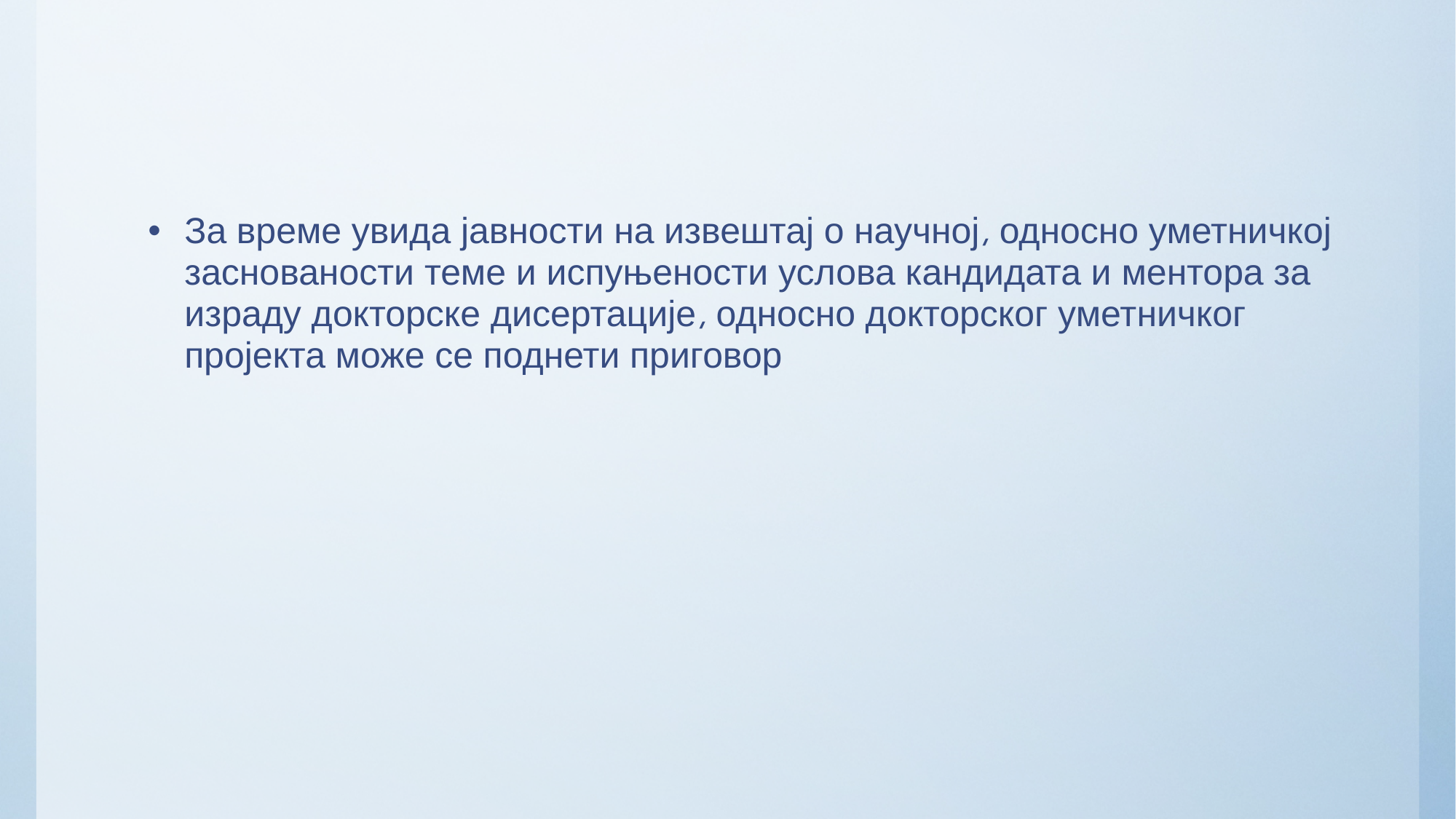

#
За време увида јавности на извештај о научној, односно уметничкој заснованости теме и испуњености услова кандидата и ментора за израду докторске дисертације, односно докторског уметничког пројекта може се поднети приговор